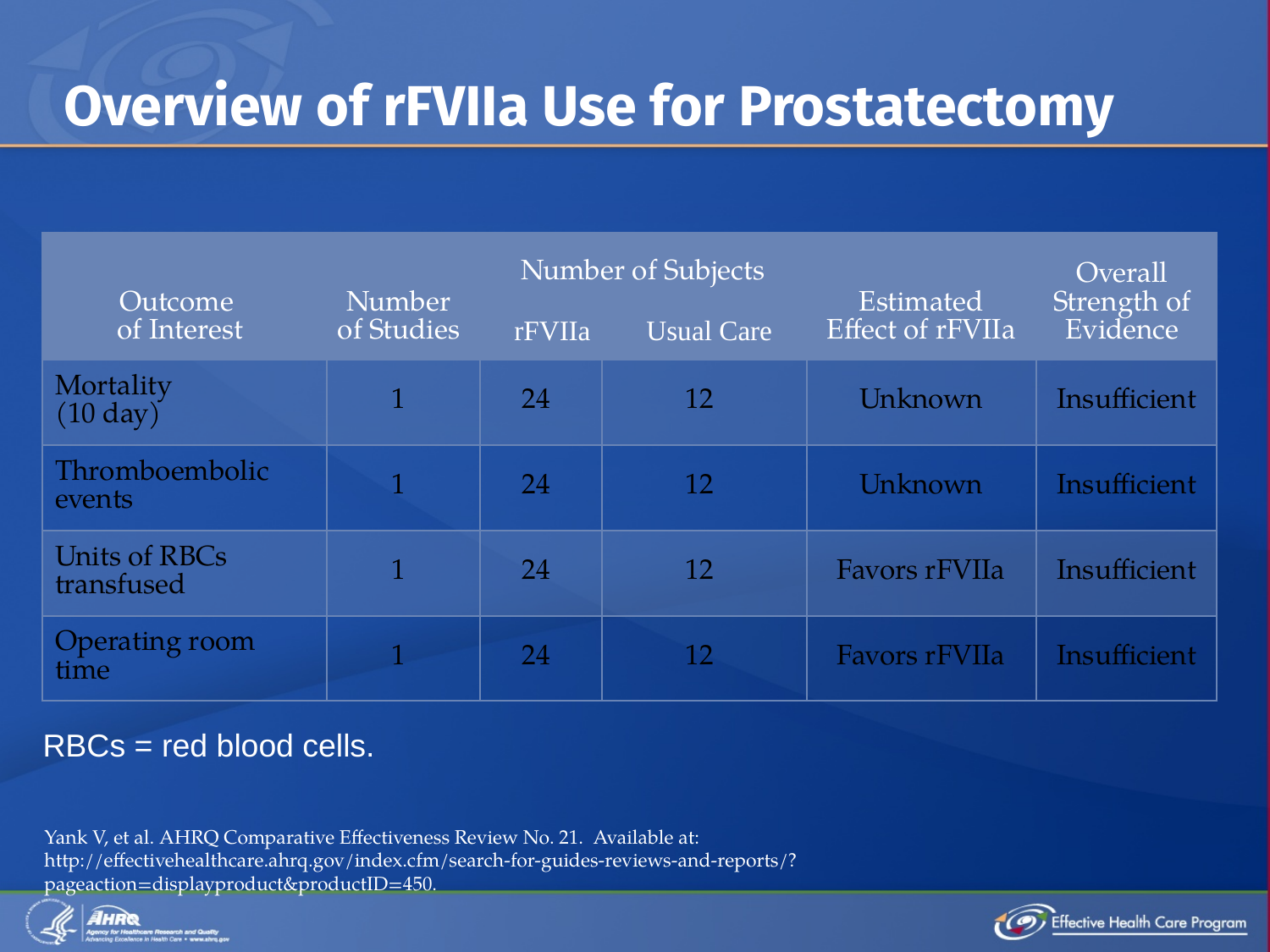

# Overview of rFVIIa Use for Prostatectomy
| Outcome of Interest | Number of Studies | Number of Subjects rFVIIa Usual Care |  | Estimated Effect of rFVIIa | Overall Strength of Evidence |
| --- | --- | --- | --- | --- | --- |
| Mortality (10 day) | 1 | 24 | 12 | Unknown | Insufficient |
| Thromboembolic events | 1 | 24 | 12 | Unknown | Insufficient |
| Units of RBCs transfused | 1 | 24 | 12 | Favors rFVIIa | Insufficient |
| Operating room time | 1 | 24 | 12 | Favors rFVIIa | Insufficient |
RBCs = red blood cells.
Yank V, et al. AHRQ Comparative Effectiveness Review No. 21.  Available at:   http://effectivehealthcare.ahrq.gov/index.cfm/search-for-guides-reviews-and-reports/?pageaction=displayproduct&productID=450.